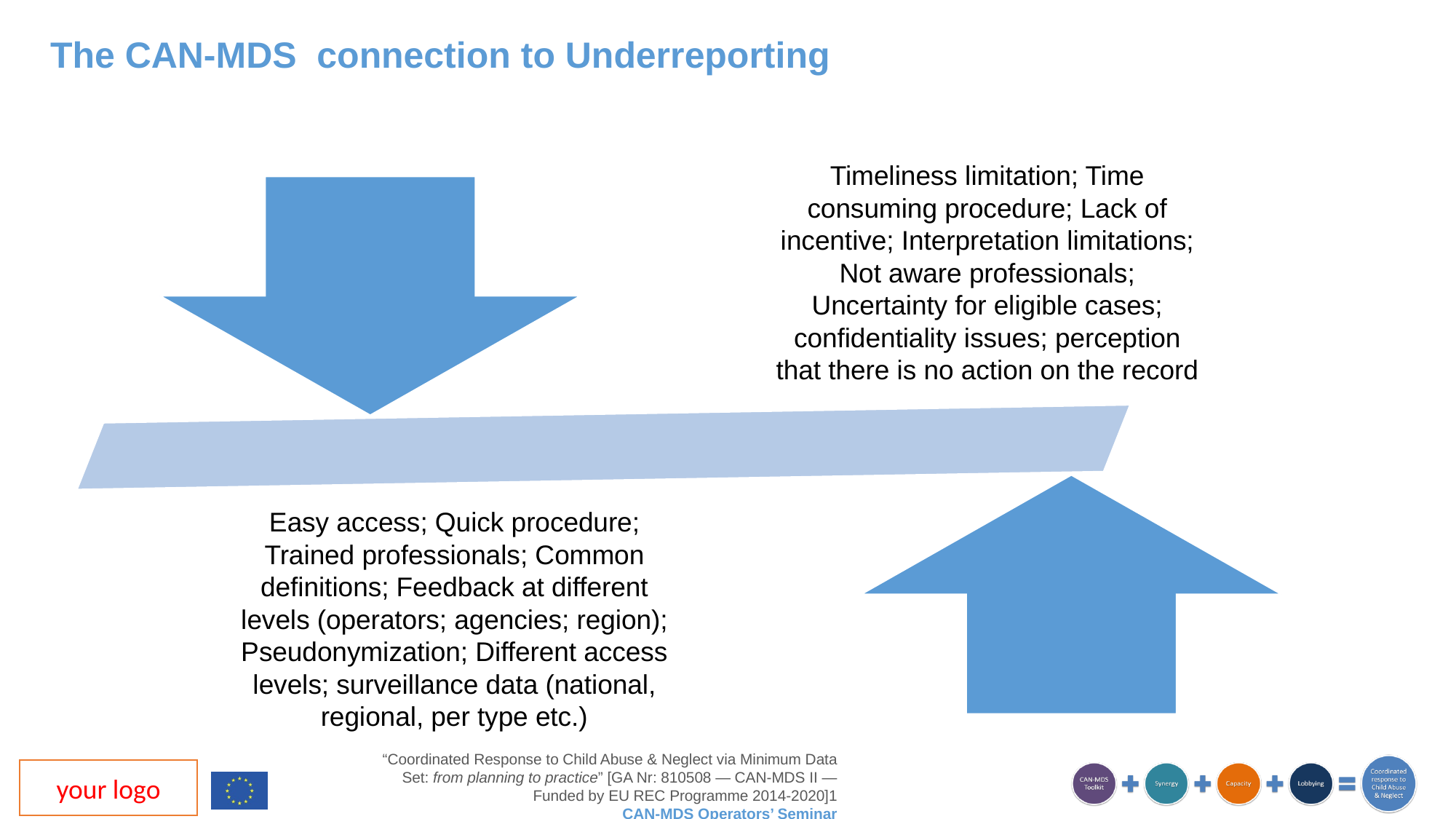

The CAN-MDS  connection to Underreporting
Timeliness limitation; Time consuming procedure; Lack of incentive; Interpretation limitations; Not aware professionals; Uncertainty for eligible cases; confidentiality issues; perception that there is no action on the record
Easy access; Quick procedure; Trained professionals; Common definitions; Feedback at different levels (operators; agencies; region); Pseudonymization; Different access levels; surveillance data (national, regional, per type etc.)